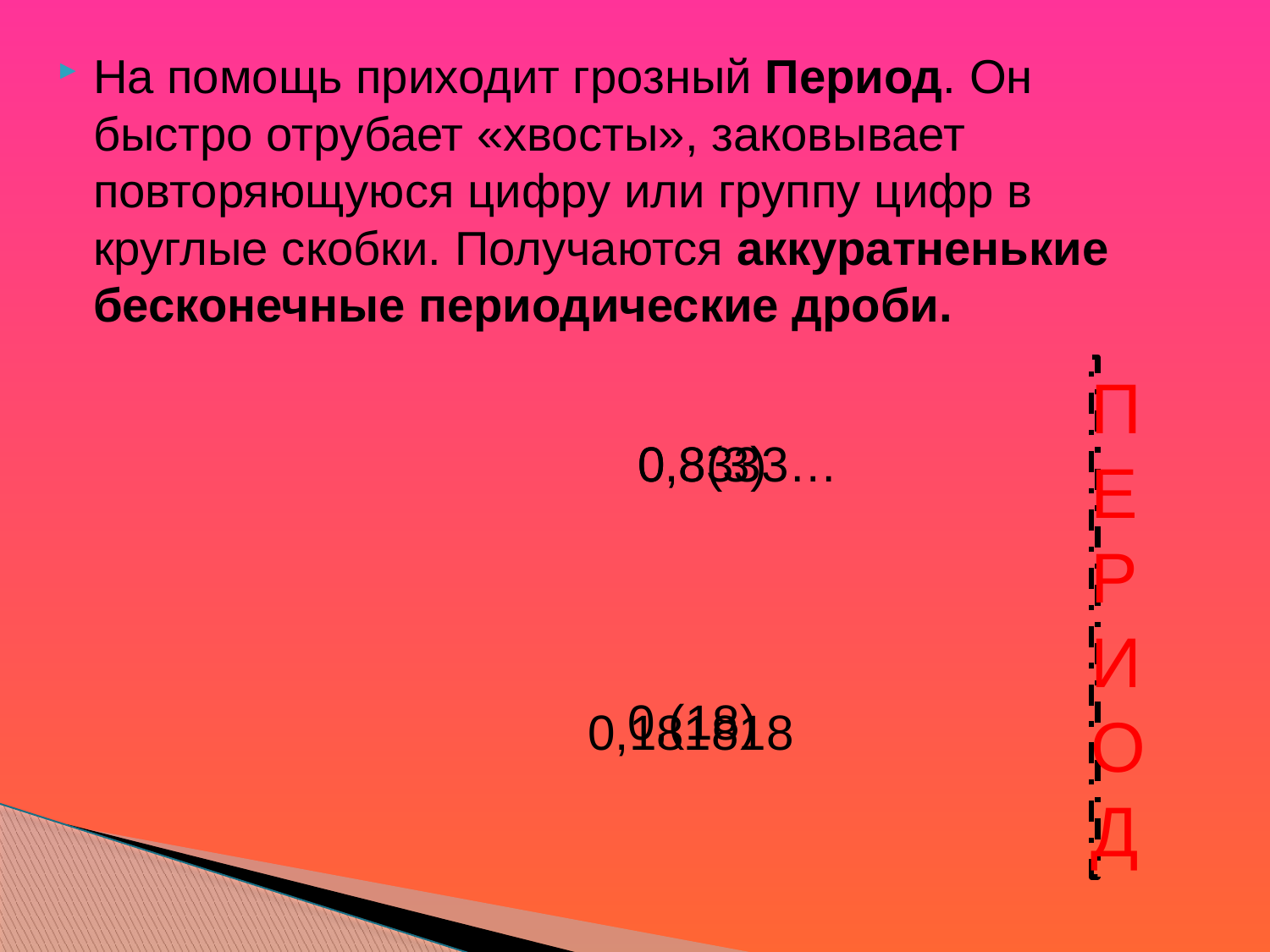

На помощь приходит грозный Период. Он быстро отрубает «хвосты», заковывает повторяющуюся цифру или группу цифр в круглые скобки. Получаются аккуратненькие бесконечные периодические дроби.
ПЕРИОД
0,8333…
0,8(3)
0,(18)
0,181818